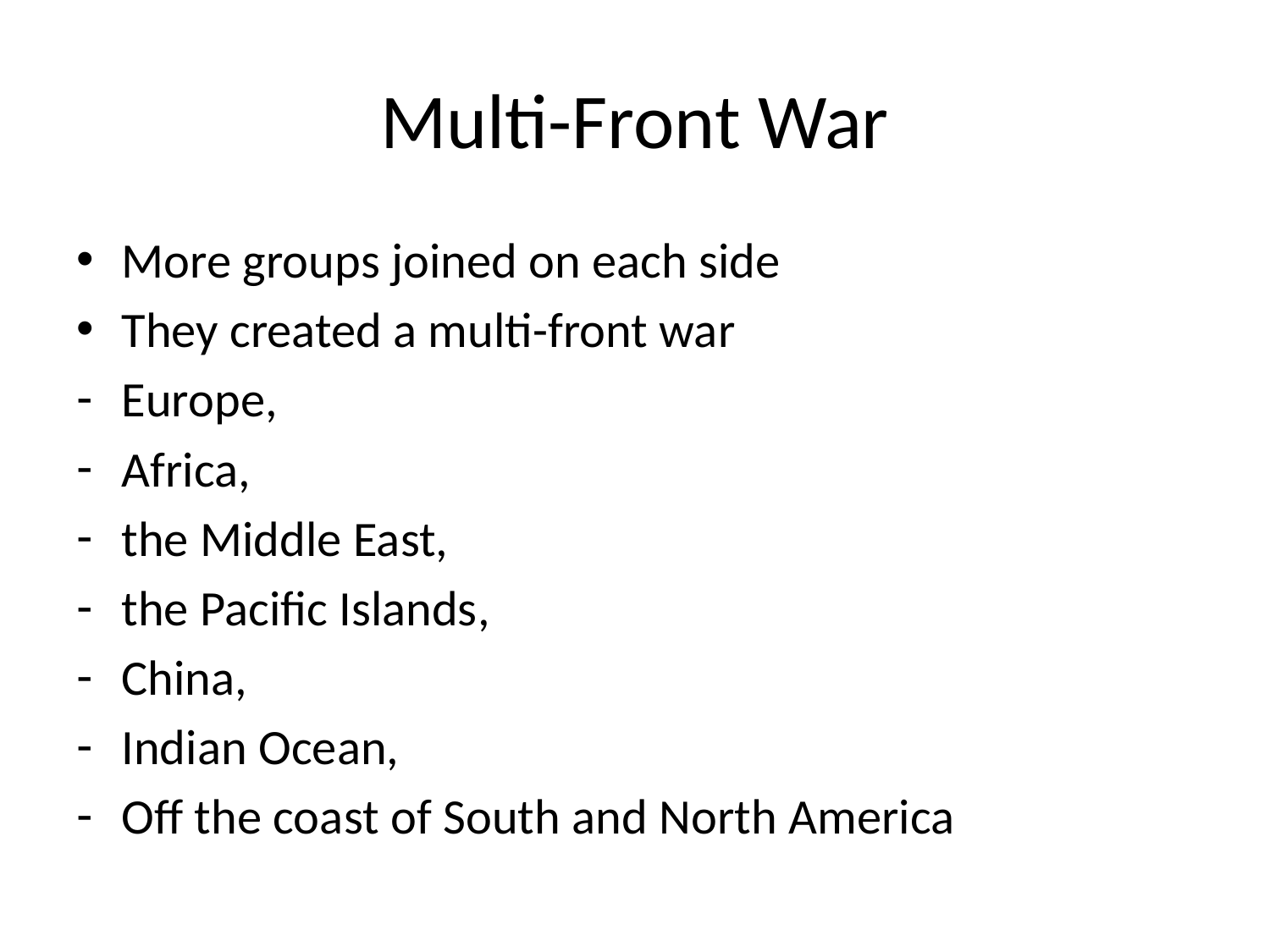

# Multi-Front War
More groups joined on each side
They created a multi-front war
Europe,
Africa,
the Middle East,
the Pacific Islands,
China,
Indian Ocean,
Off the coast of South and North America